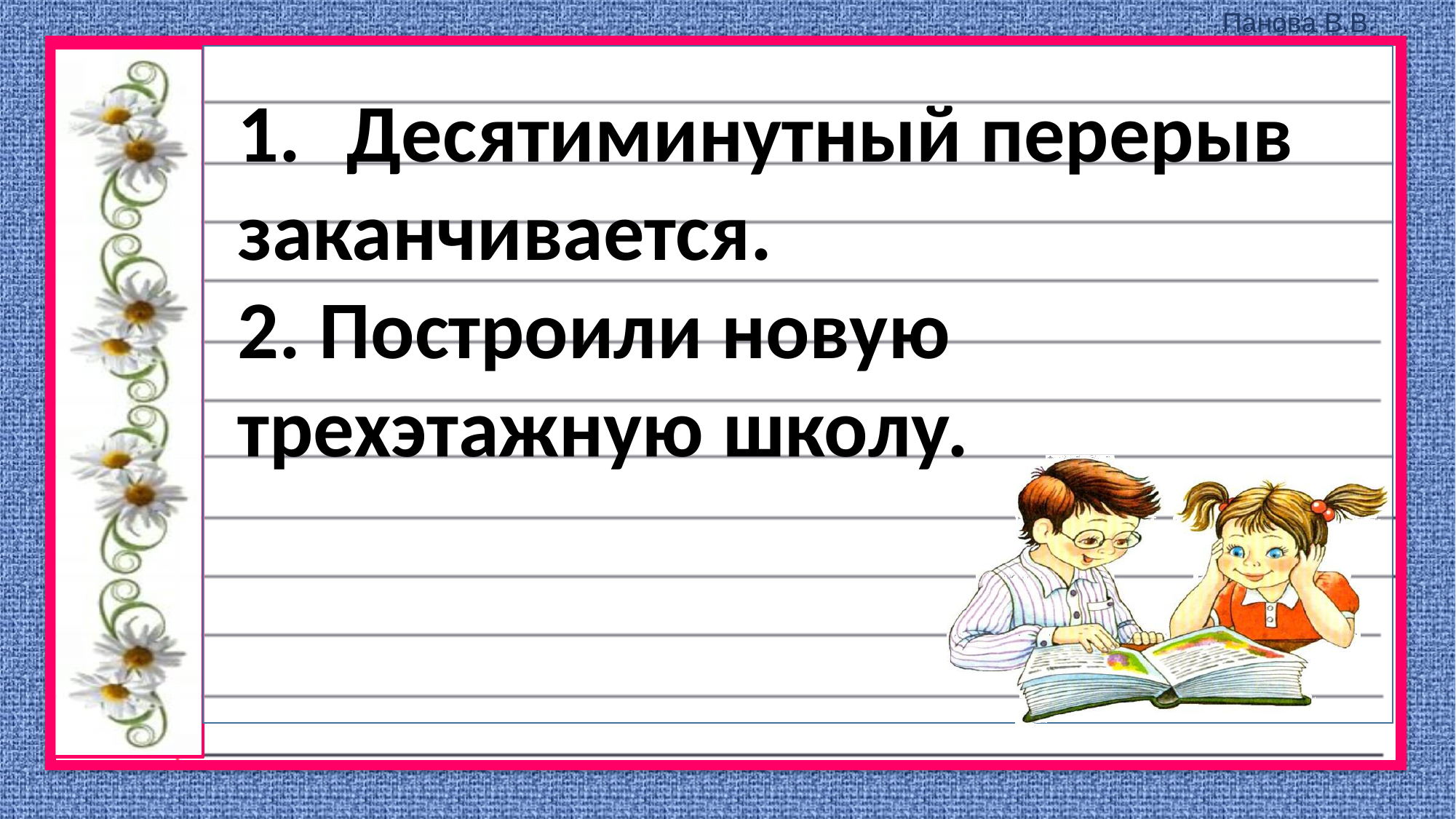

Десятиминутный перерыв
заканчивается.
2. Построили новую
трехэтажную школу.